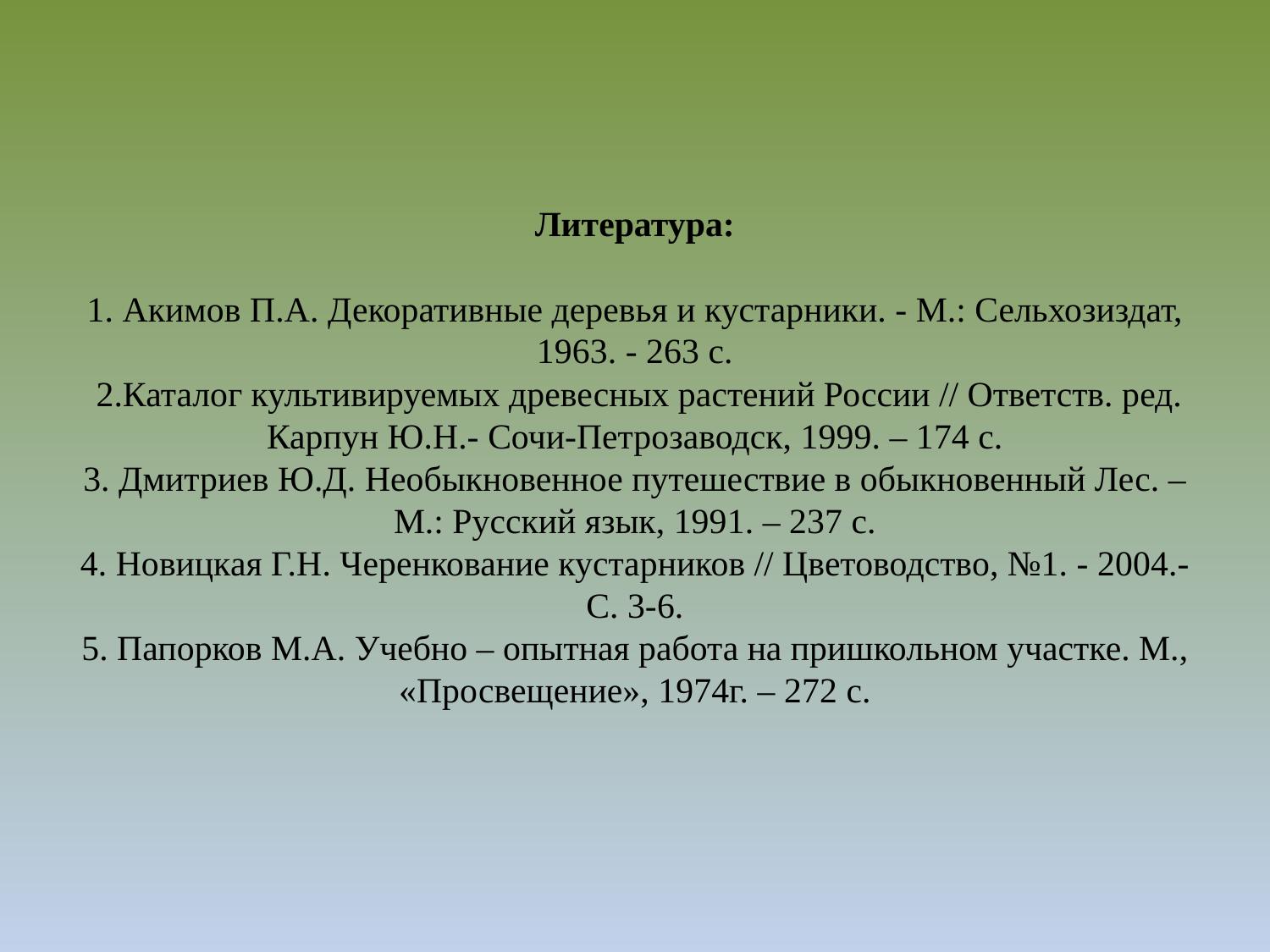

# Литература: 1. Акимов П.А. Декоративные деревья и кустарники. - М.: Сельхозиздат, 1963. - 263 с. 2.Каталог культивируемых древесных растений России // Ответств. ред. Карпун Ю.Н.- Сочи-Петрозаводск, 1999. – 174 с. 3. Дмитриев Ю.Д. Необыкновенное путешествие в обыкновенный Лес. – М.: Русский язык, 1991. – 237 с. 4. Новицкая Г.Н. Черенкование кустарников // Цветоводство, №1. - 2004.- С. 3-6. 5. Папорков М.А. Учебно – опытная работа на пришкольном участке. М., «Просвещение», 1974г. – 272 с.